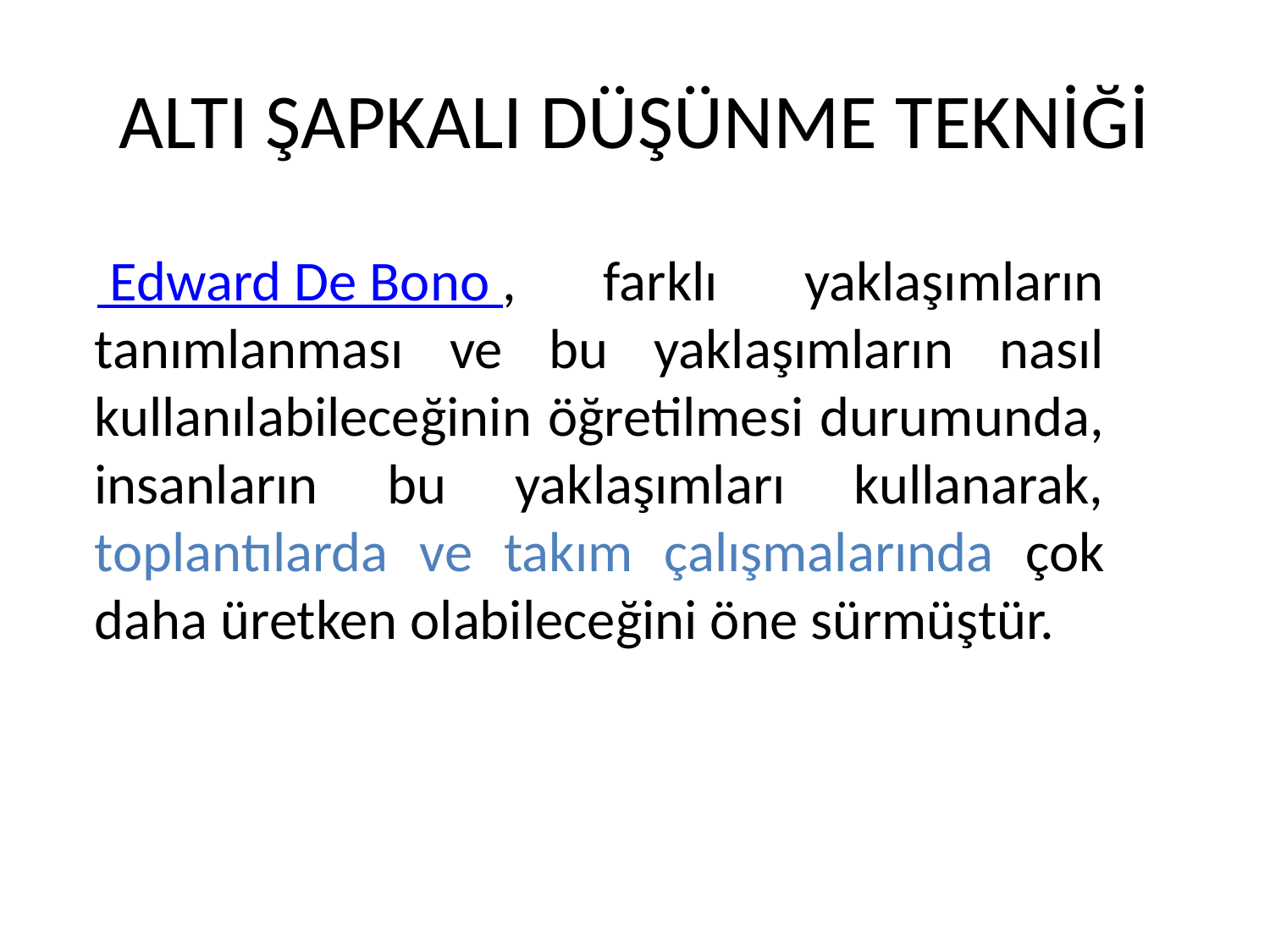

# ALTI ŞAPKALI DÜŞÜNME TEKNİĞİ
 Edward De Bono , farklı yaklaşımların tanımlanması ve bu yaklaşımların nasıl kullanılabileceğinin öğretilmesi durumunda, insanların bu yaklaşımları kullanarak, toplantılarda ve takım çalışmalarında çok daha üretken olabileceğini öne sürmüştür.